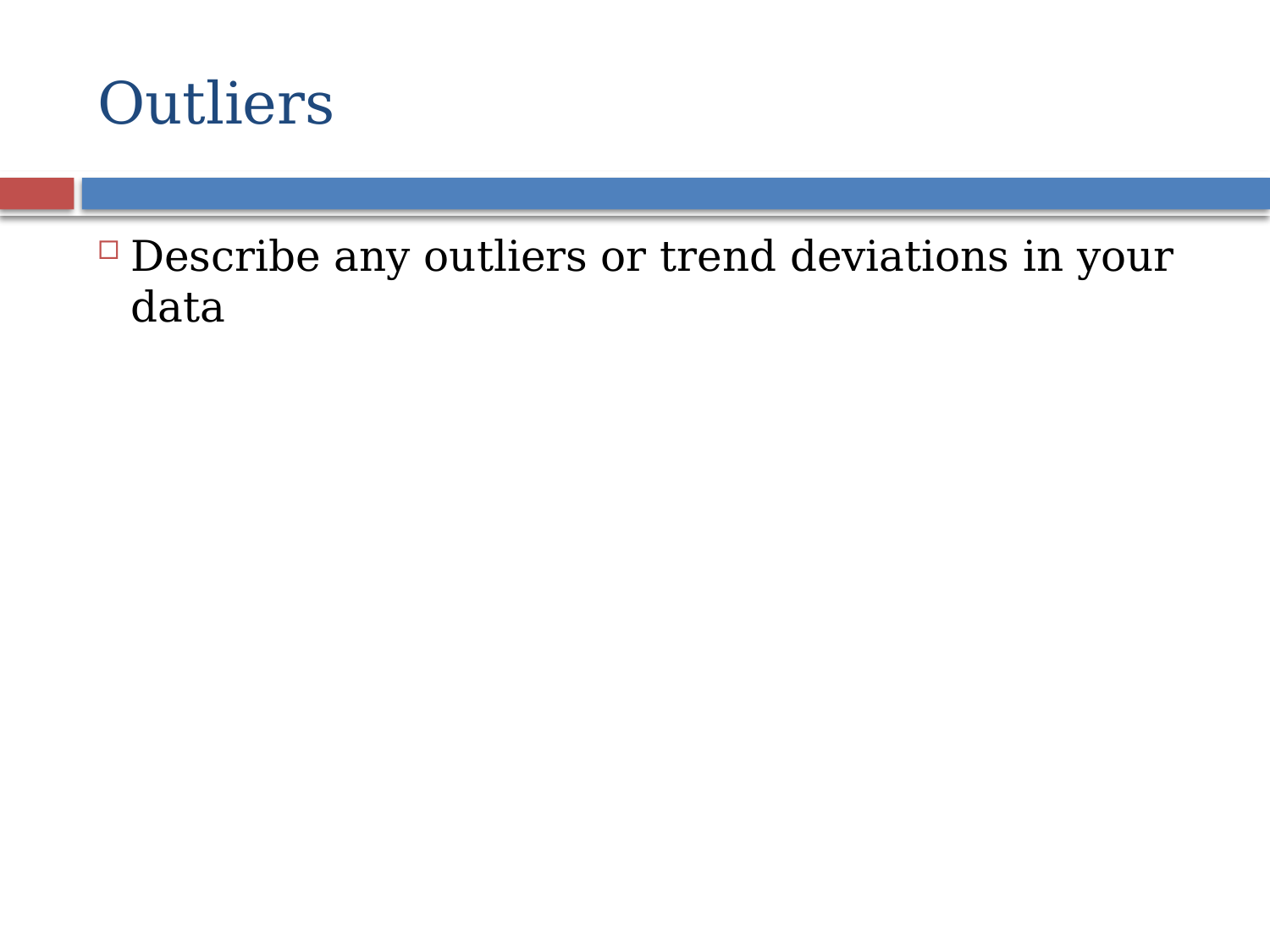

# Outliers
Describe any outliers or trend deviations in your data